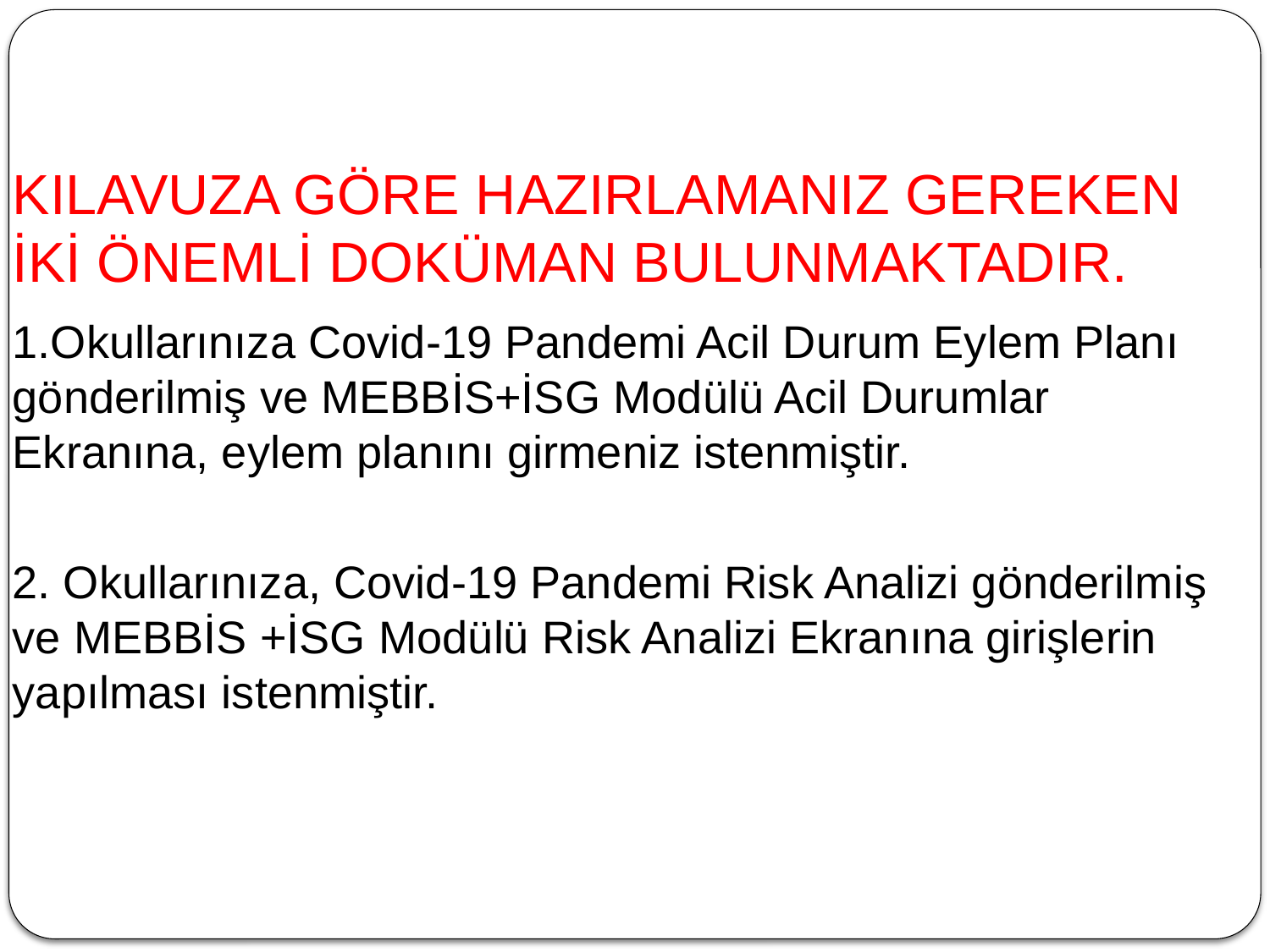

# KILAVUZA GÖRE HAZIRLAMANIZ GEREKEN İKİ ÖNEMLİ DOKÜMAN BULUNMAKTADIR.
1.Okullarınıza Covid-19 Pandemi Acil Durum Eylem Planı gönderilmiş ve MEBBİS+İSG Modülü Acil Durumlar Ekranına, eylem planını girmeniz istenmiştir.

2. Okullarınıza, Covid-19 Pandemi Risk Analizi gönderilmiş ve MEBBİS +İSG Modülü Risk Analizi Ekranına girişlerin yapılması istenmiştir.